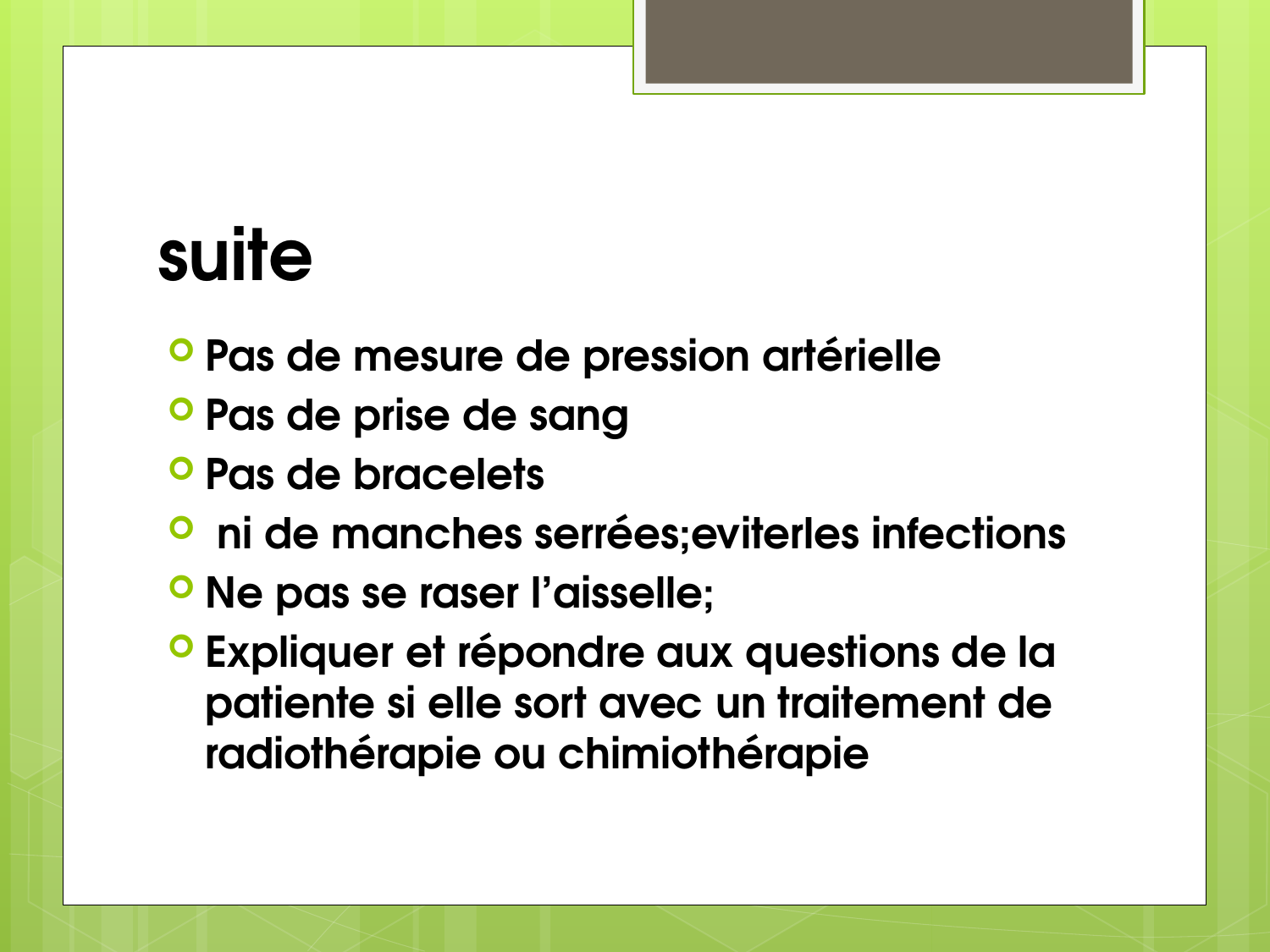

# suite
Pas de mesure de pression artérielle
Pas de prise de sang
Pas de bracelets
 ni de manches serrées;eviterles infections
Ne pas se raser l’aisselle;
Expliquer et répondre aux questions de la patiente si elle sort avec un traitement de radiothérapie ou chimiothérapie